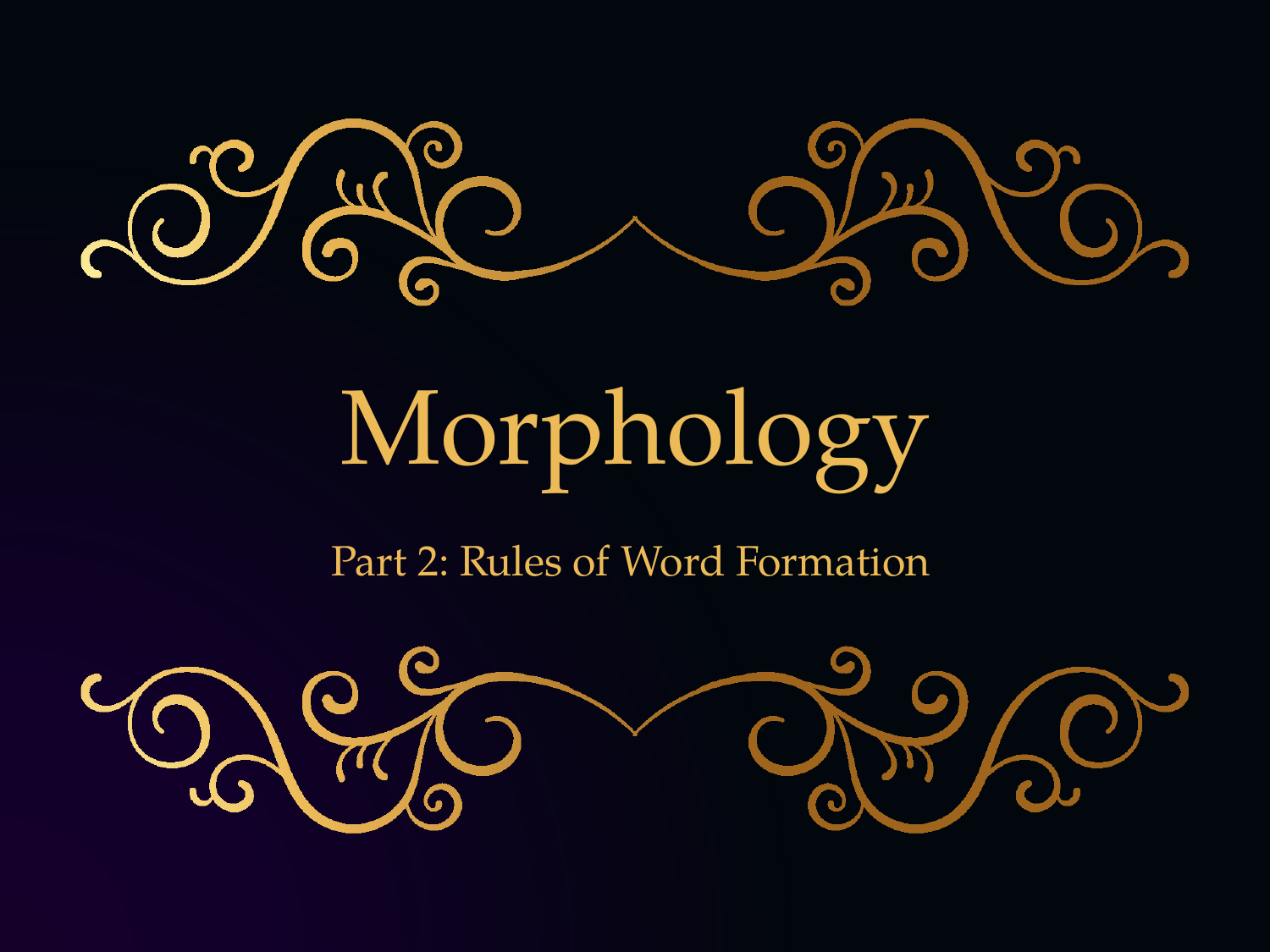

Morphology
Part 2: Rules of Word Formation